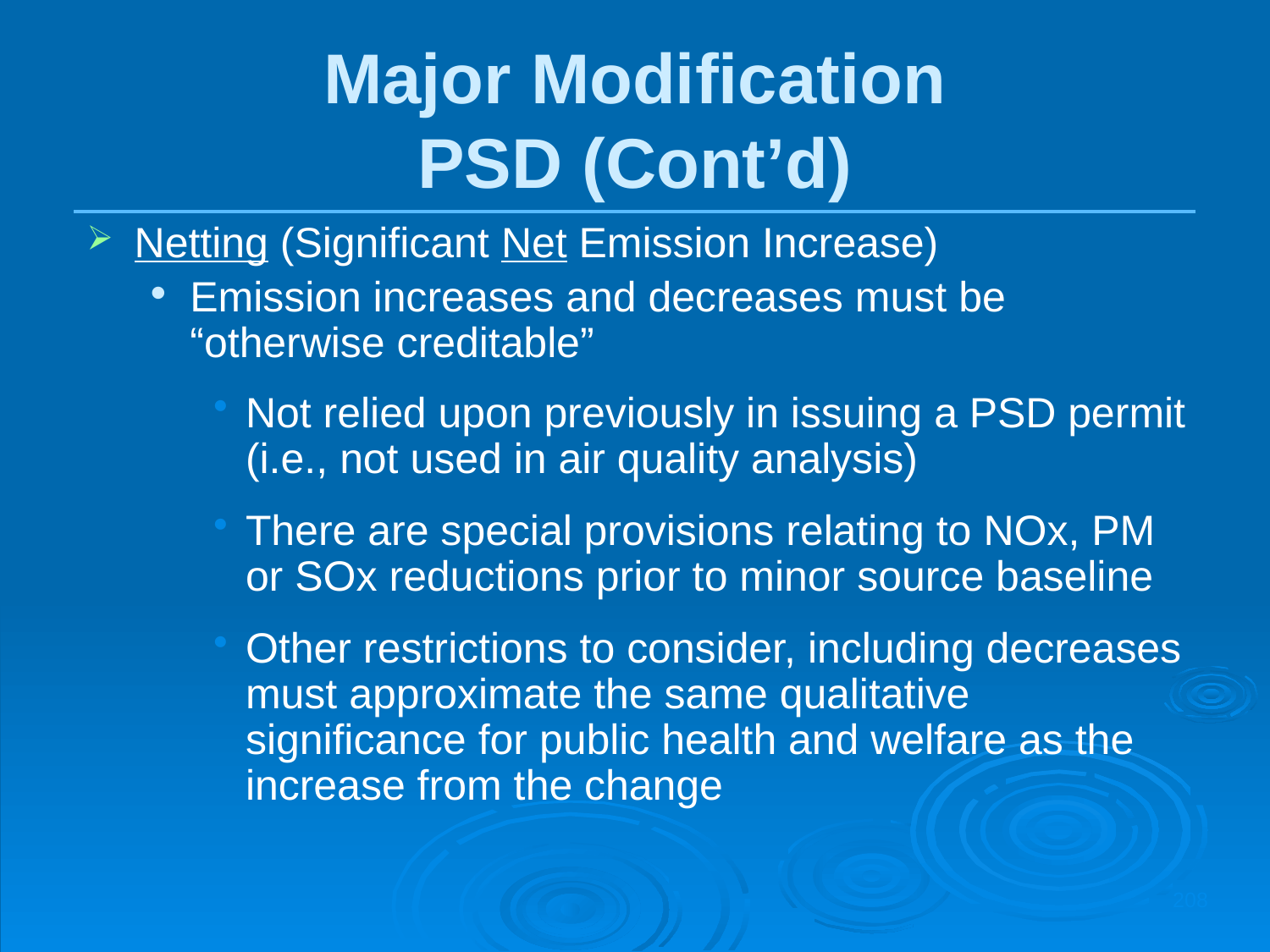

Major Modification
PSD (Cont’d)
Netting (Significant Net Emission Increase)
Emission increases and decreases must be “otherwise creditable”

Not relied upon previously in issuing a PSD permit (i.e., not used in air quality analysis)

There are special provisions relating to NOx, PM or SOx reductions prior to minor source baseline

Other restrictions to consider, including decreases must approximate the same qualitative significance for public health and welfare as the increase from the change

208